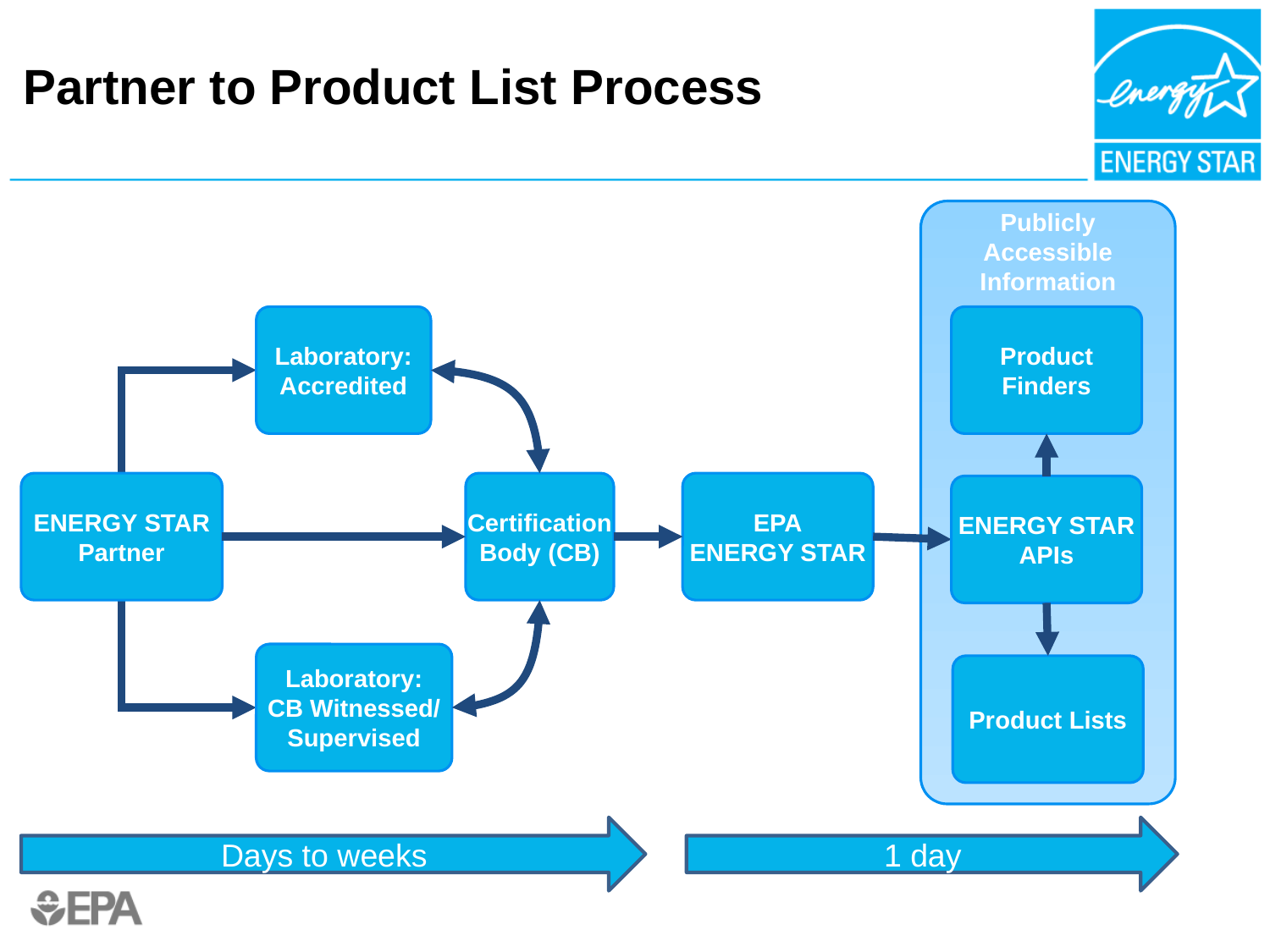

Partner to Product List Process
Publicly
Accessible
Information

Laboratory:
Accredited
Product
Finders
EPA
ENERGY STAR
Certification
Body (CB)
ENERGY STAR
Partner
ENERGY STAR
APIs
Laboratory:
CB Witnessed/
Supervised
Product Lists
1 day
Days to weeks